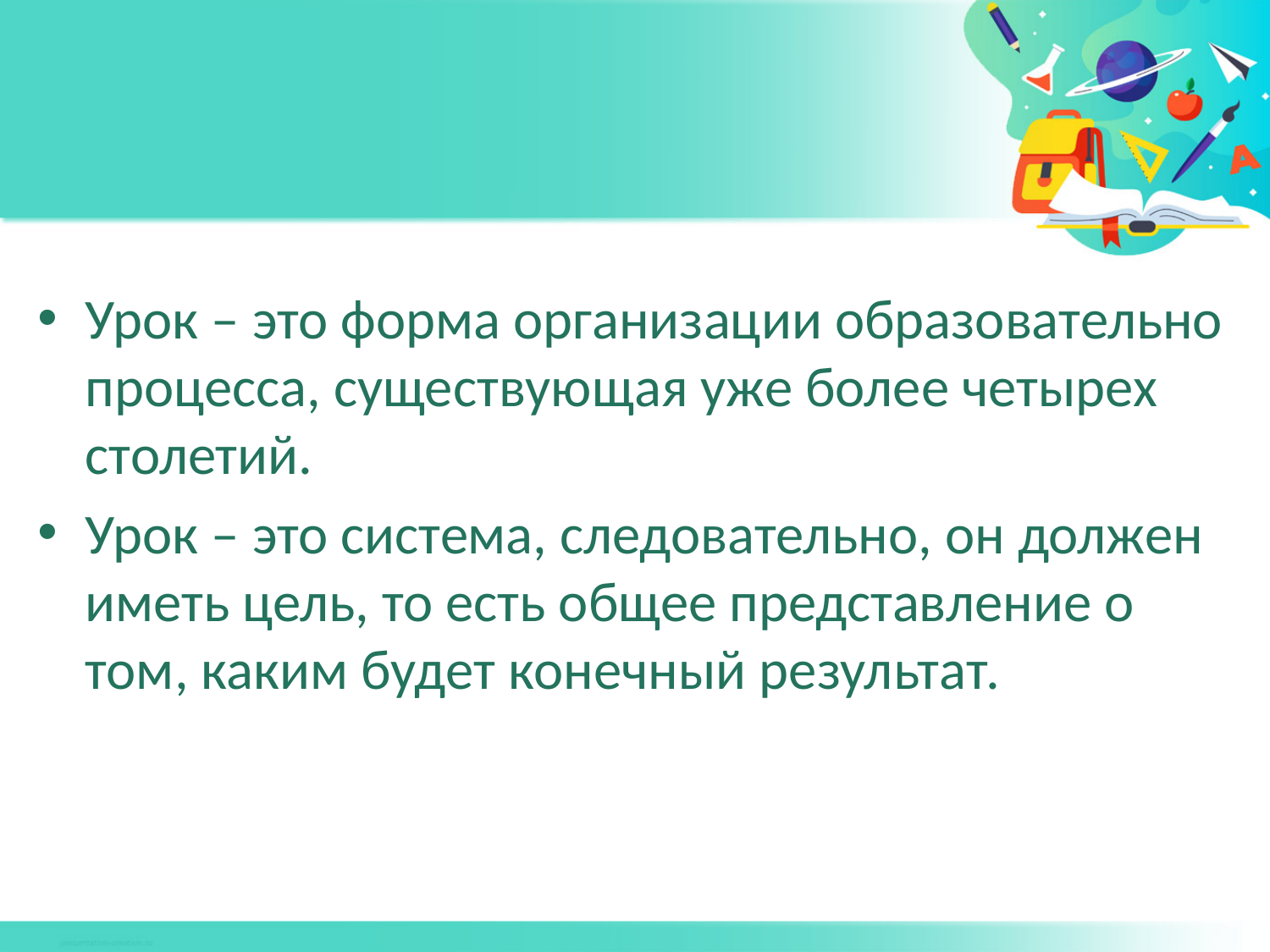

Урок – это форма организации образовательно процесса, существующая уже более четырех столетий.
Урок – это система, следовательно, он должен иметь цель, то есть общее представление о том, каким будет конечный результат.